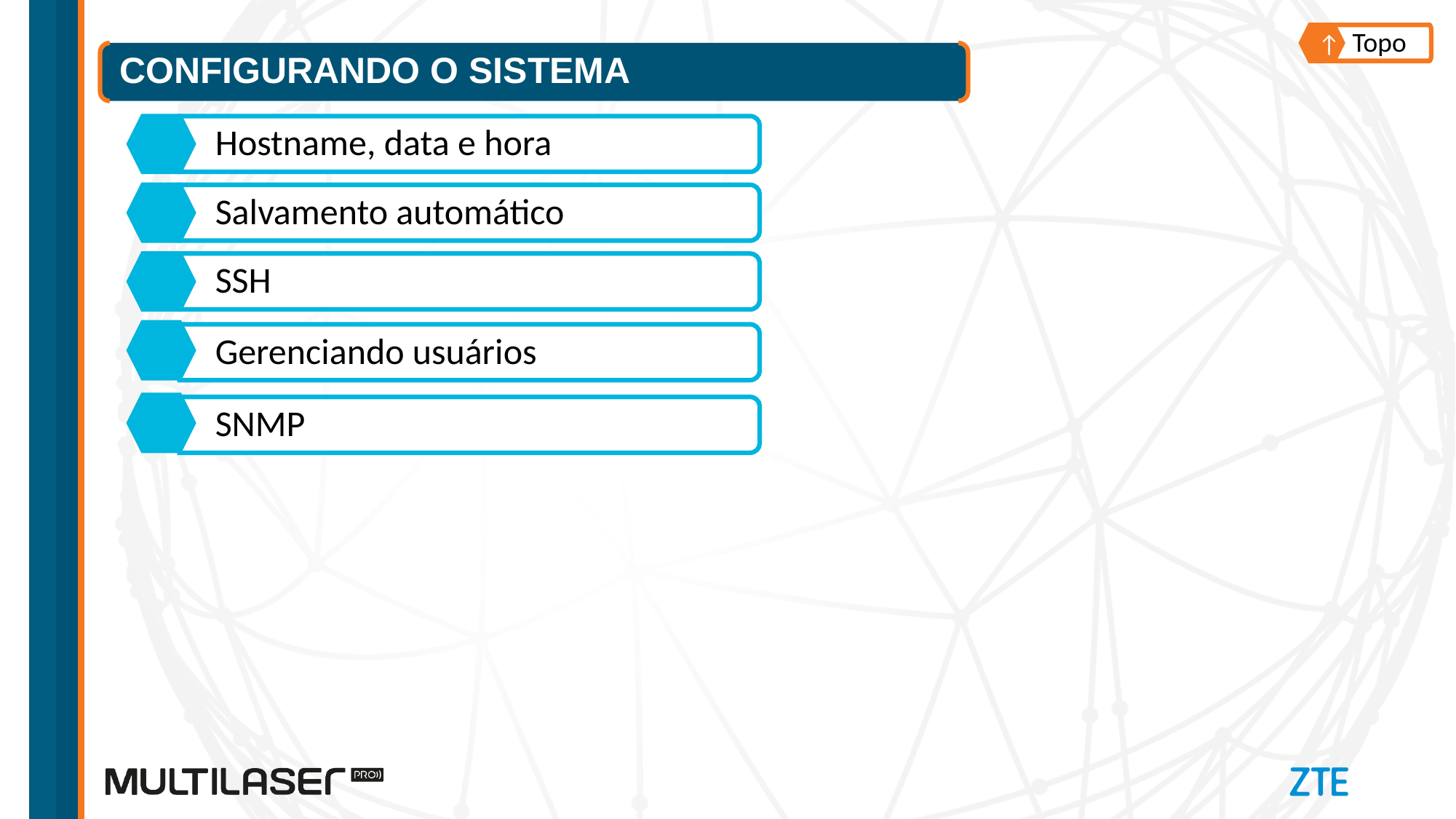

Topo
↑
# Configurando o sistema

Hostname, data e hora

Salvamento automático

SSH

Gerenciando usuários

SNMP